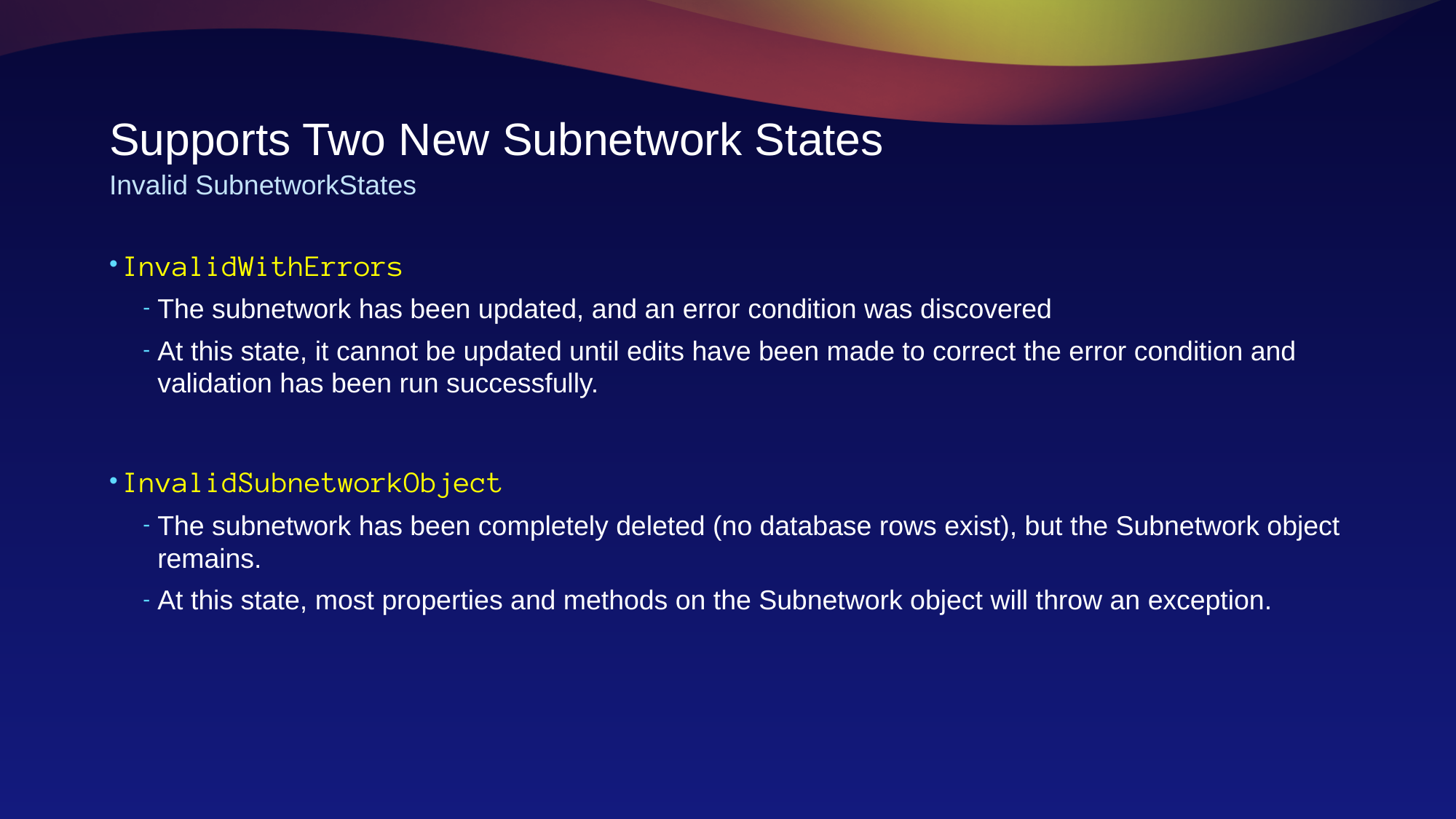

# Supports Two New Subnetwork States
Invalid SubnetworkStates
InvalidWithErrors
The subnetwork has been updated, and an error condition was discovered
At this state, it cannot be updated until edits have been made to correct the error condition and validation has been run successfully.

InvalidSubnetworkObject
The subnetwork has been completely deleted (no database rows exist), but the Subnetwork object remains.
At this state, most properties and methods on the Subnetwork object will throw an exception.